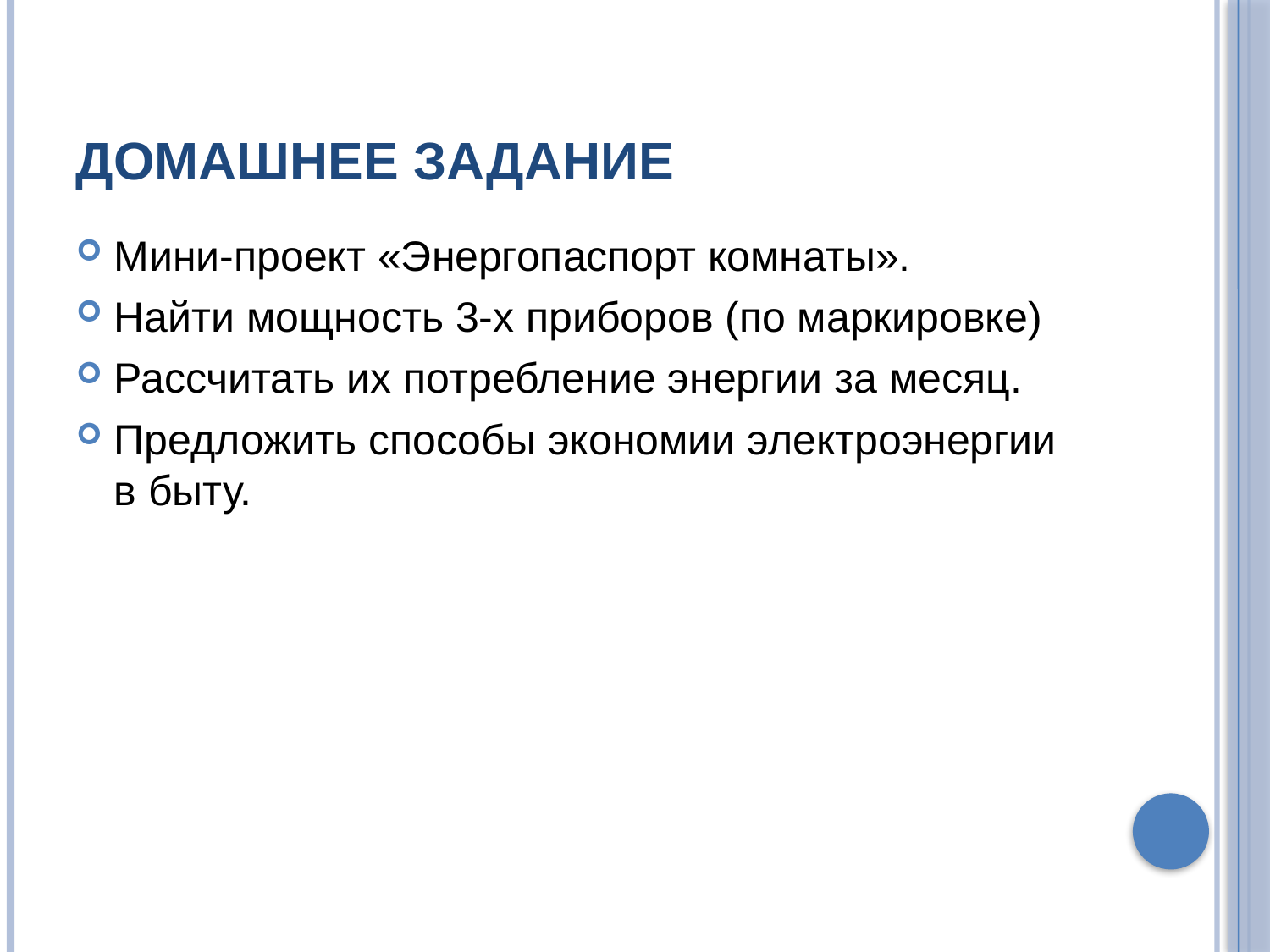

# Домашнее задание
Мини-проект «Энергопаспорт комнаты».
Найти мощность 3-х приборов (по маркировке)
Рассчитать их потребление энергии за месяц.
Предложить способы экономии электроэнергии в быту.